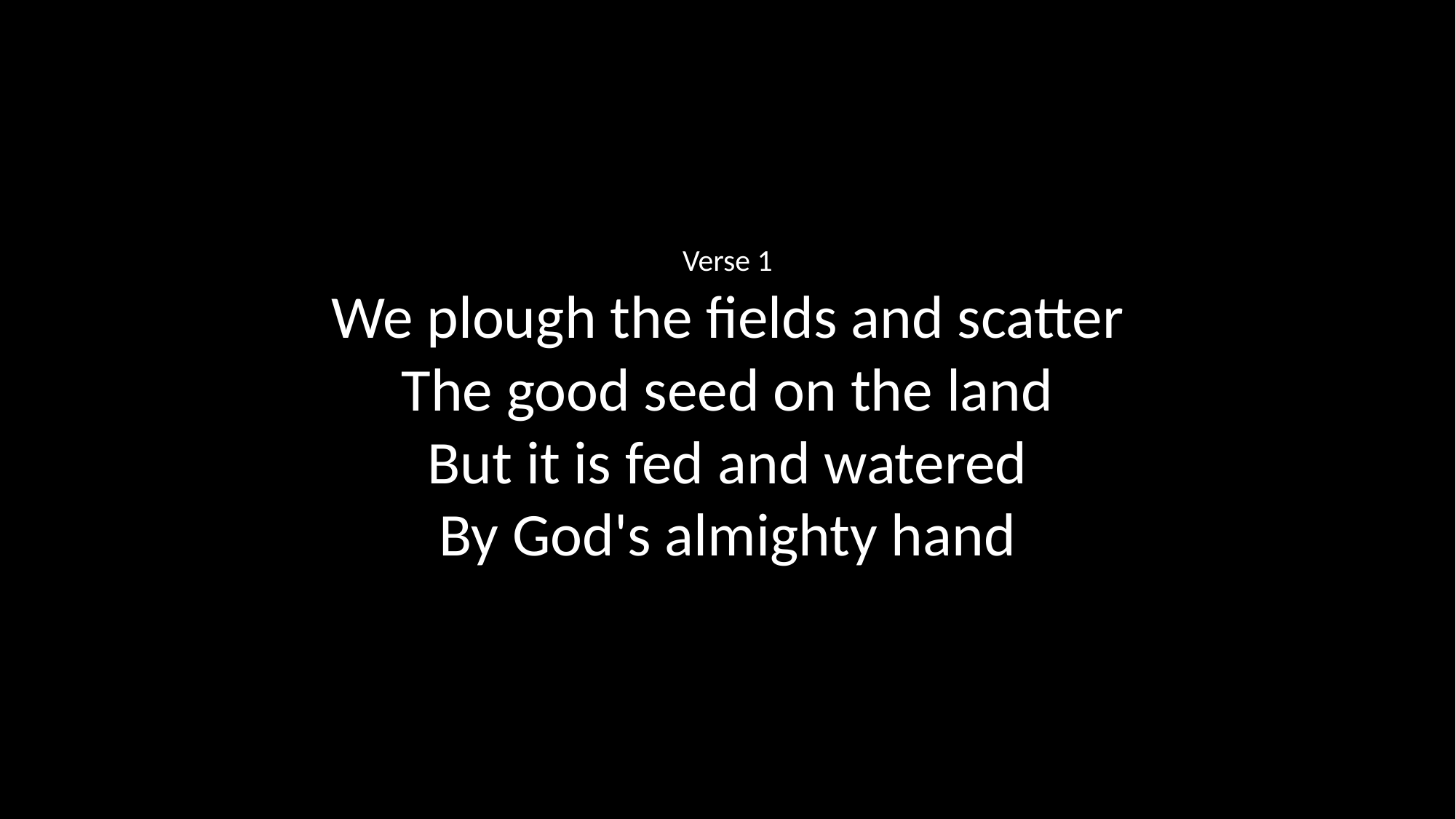

Verse 1
We plough the fields and scatter
The good seed on the land
But it is fed and watered
By God's almighty hand